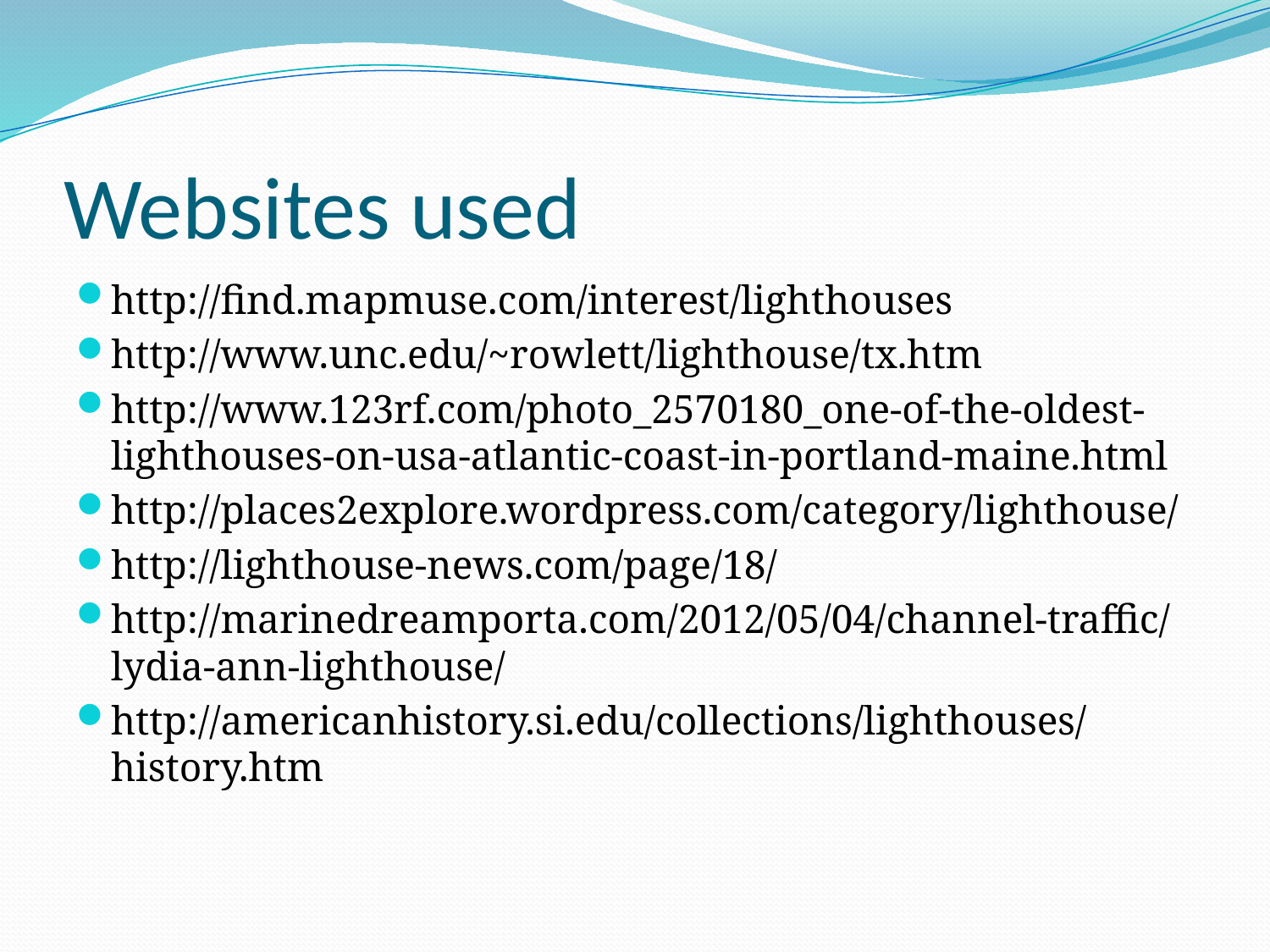

# Websites used
http://find.mapmuse.com/interest/lighthouses
http://www.unc.edu/~rowlett/lighthouse/tx.htm
http://www.123rf.com/photo_2570180_one-of-the-oldest-lighthouses-on-usa-atlantic-coast-in-portland-maine.html
http://places2explore.wordpress.com/category/lighthouse/
http://lighthouse-news.com/page/18/
http://marinedreamporta.com/2012/05/04/channel-traffic/lydia-ann-lighthouse/
http://americanhistory.si.edu/collections/lighthouses/history.htm